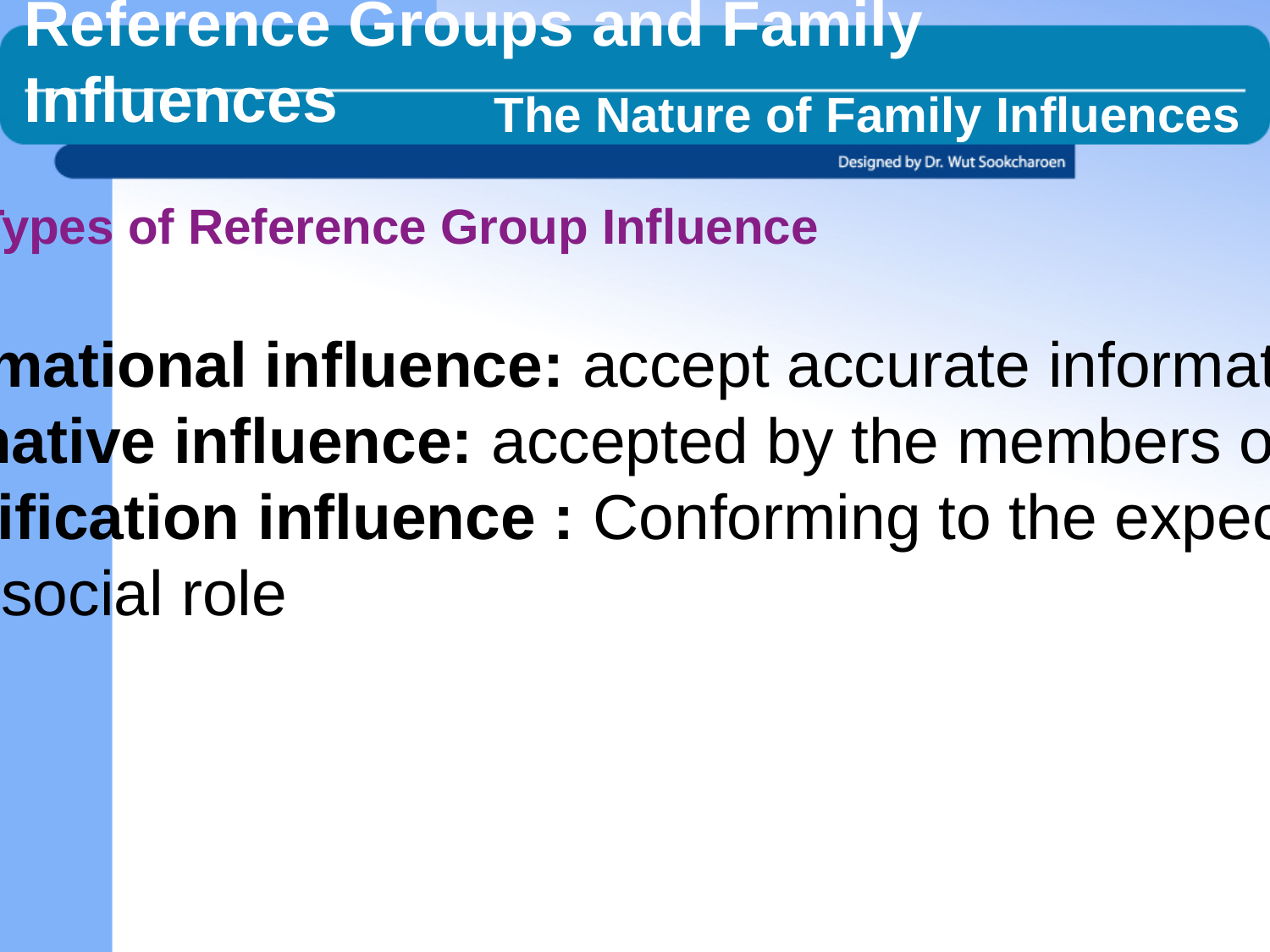

Reference Groups and Family Influences
The Nature of Family Influences
Types of Reference Group Influence
 Informational influence: accept accurate information
 Normative influence: accepted by the members of the group
 Identification influence : Conforming to the expectations
     of a social role